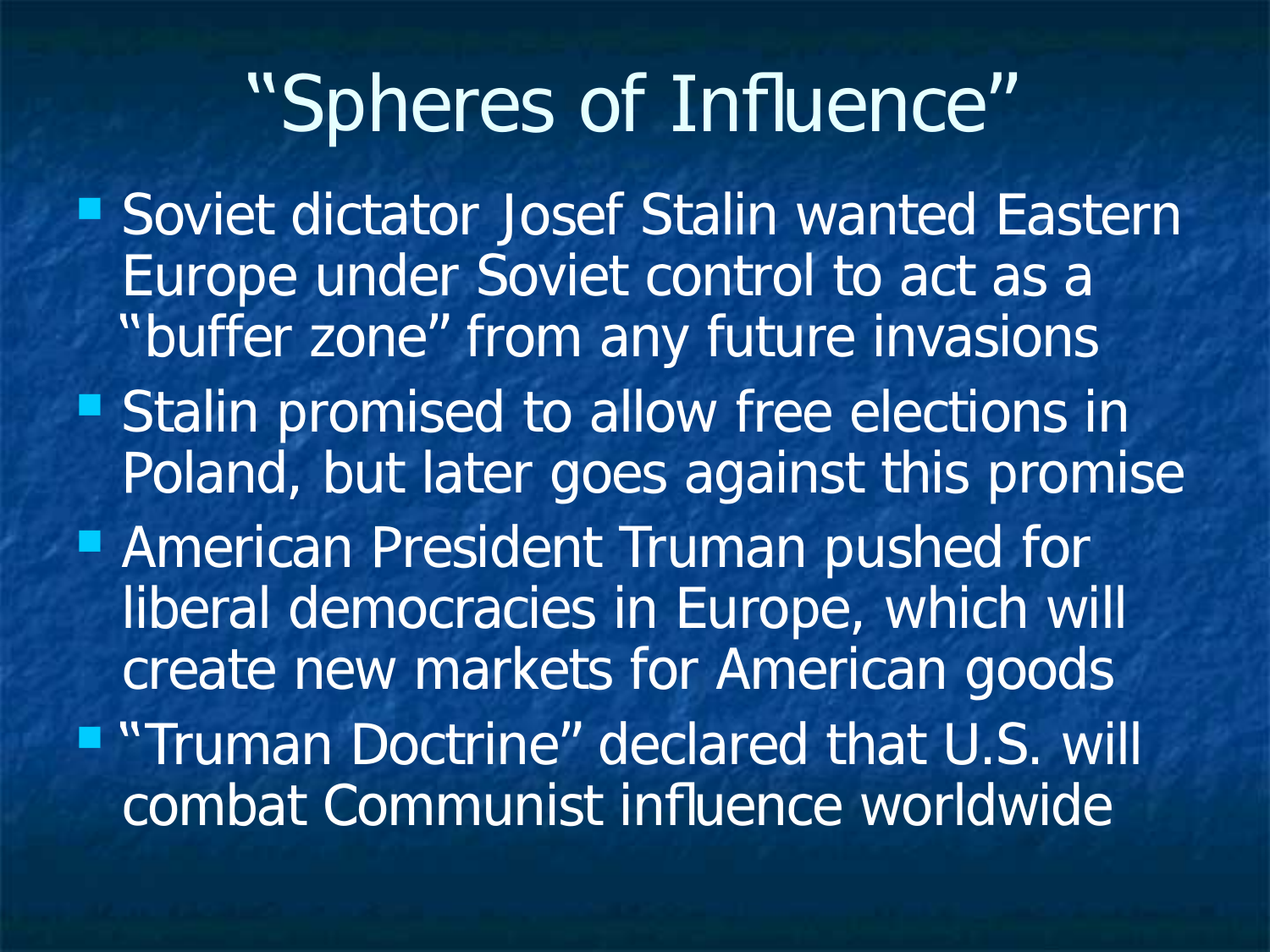

“Spheres of Influence”
Soviet dictator Josef Stalin wanted Eastern Europe under Soviet control to act as a “buffer zone” from any future invasions
Stalin promised to allow free elections in Poland, but later goes against this promise
American President Truman pushed for liberal democracies in Europe, which will create new markets for American goods
“Truman Doctrine” declared that U.S. will combat Communist influence worldwide